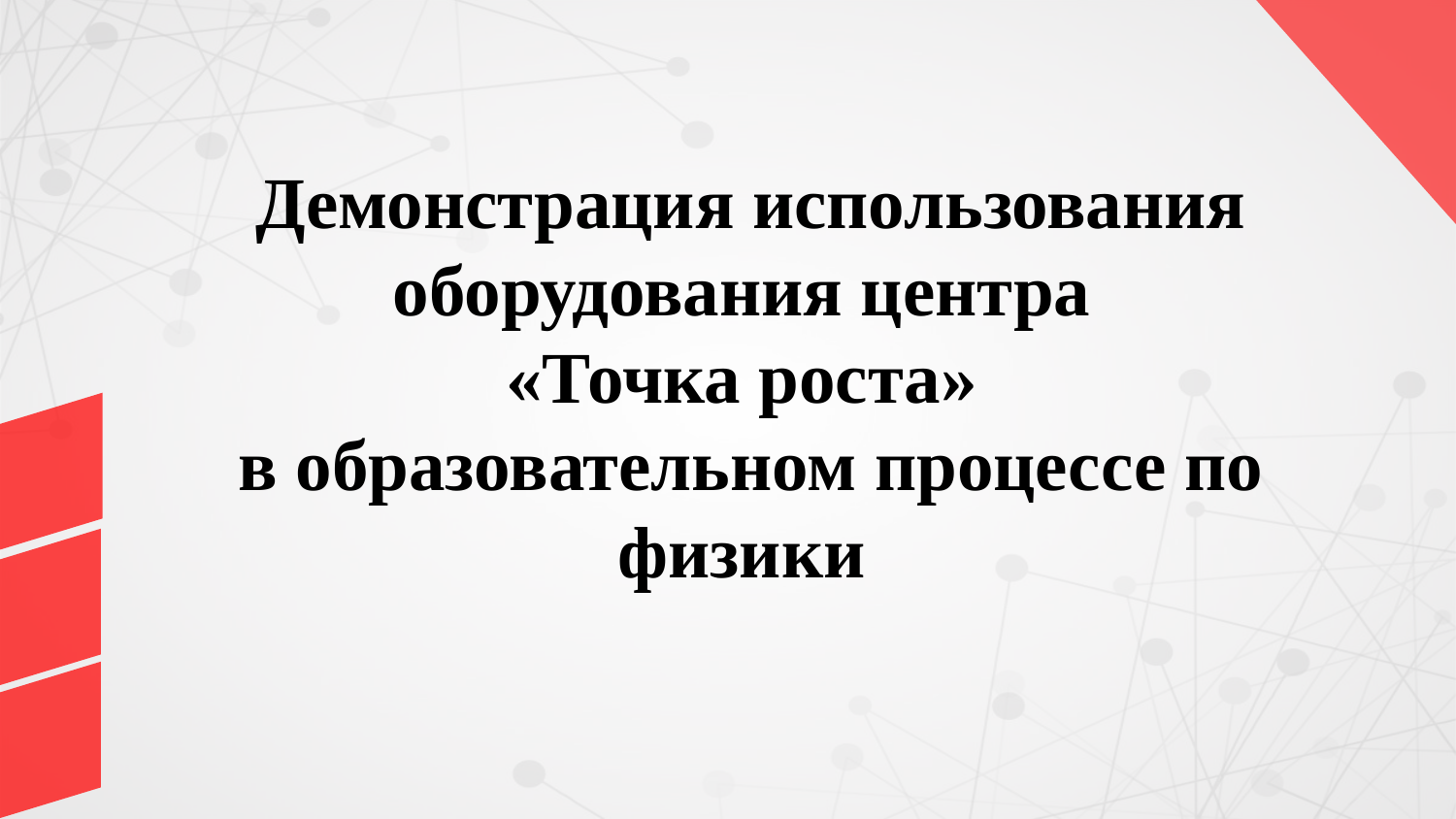

# Демонстрация использования оборудования центра «Точка роста» в образовательном процессе по физики